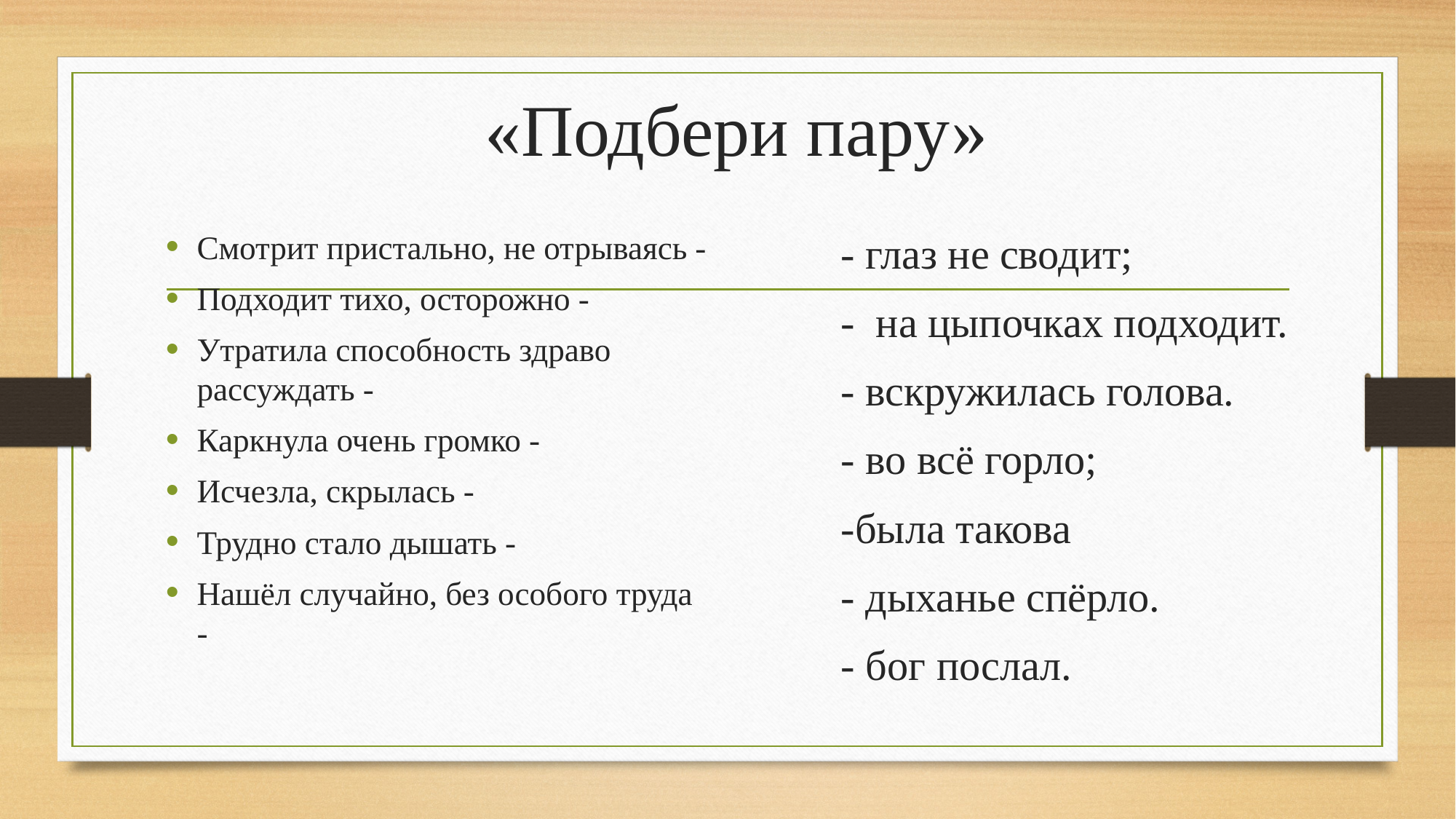

# «Подбери пару»
Смотрит пристально, не отрываясь -
Подходит тихо, осторожно -
Утратила способность здраво рассуждать -
Каркнула очень громко -
Исчезла, скрылась -
Трудно стало дышать -
Нашёл случайно, без особого труда -

- глаз не сводит;
-  на цыпочках подходит.
- вскружилась голова.
- во всё горло;
-была такова
- дыханье спёрло.
- бог послал.